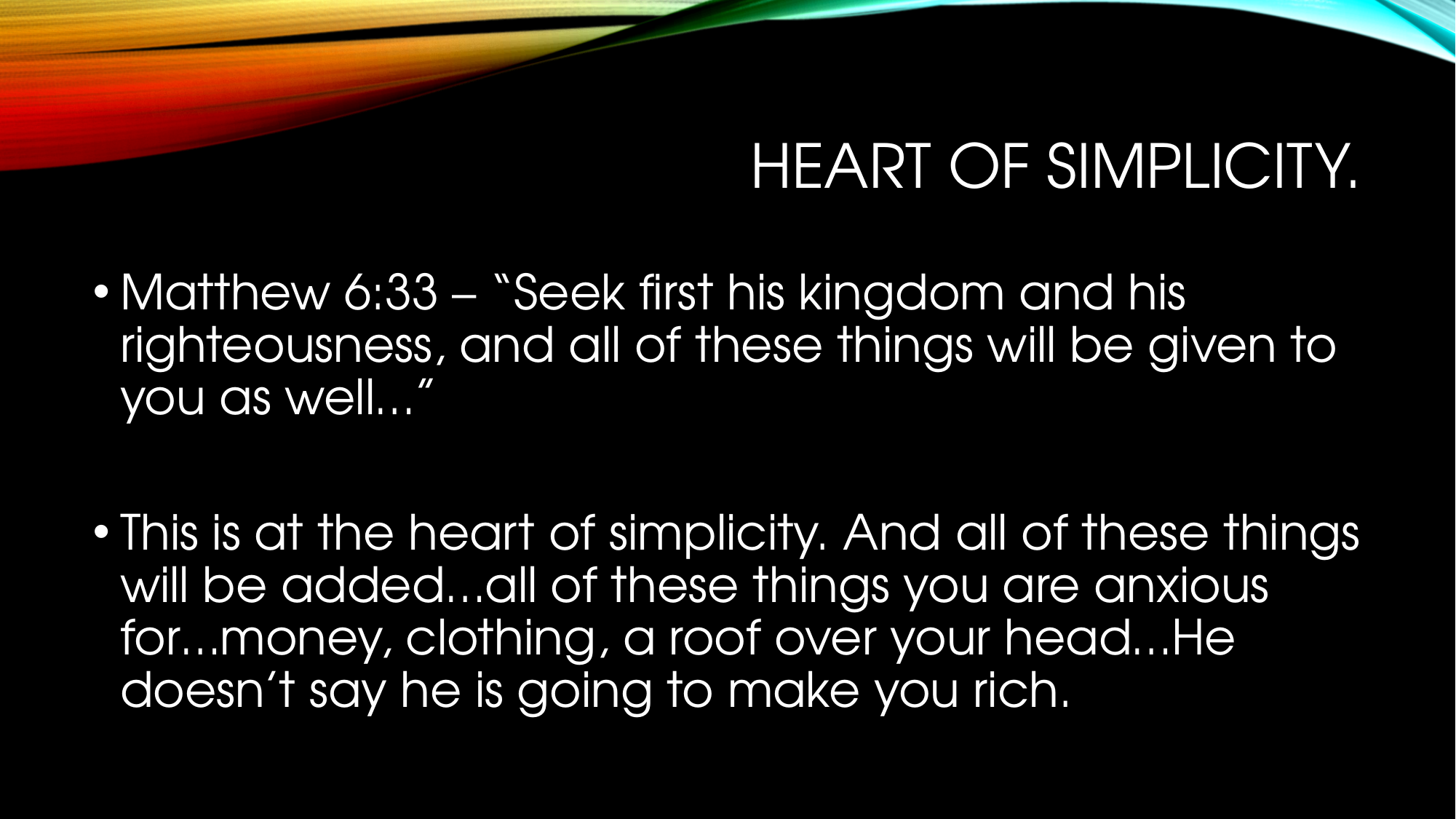

# HEART OF SIMPLICITY.
Matthew 6:33 – “Seek first his kingdom and his righteousness, and all of these things will be given to you as well…”

This is at the heart of simplicity. And all of these things will be added…all of these things you are anxious for…money, clothing, a roof over your head…He doesn’t say he is going to make you rich.